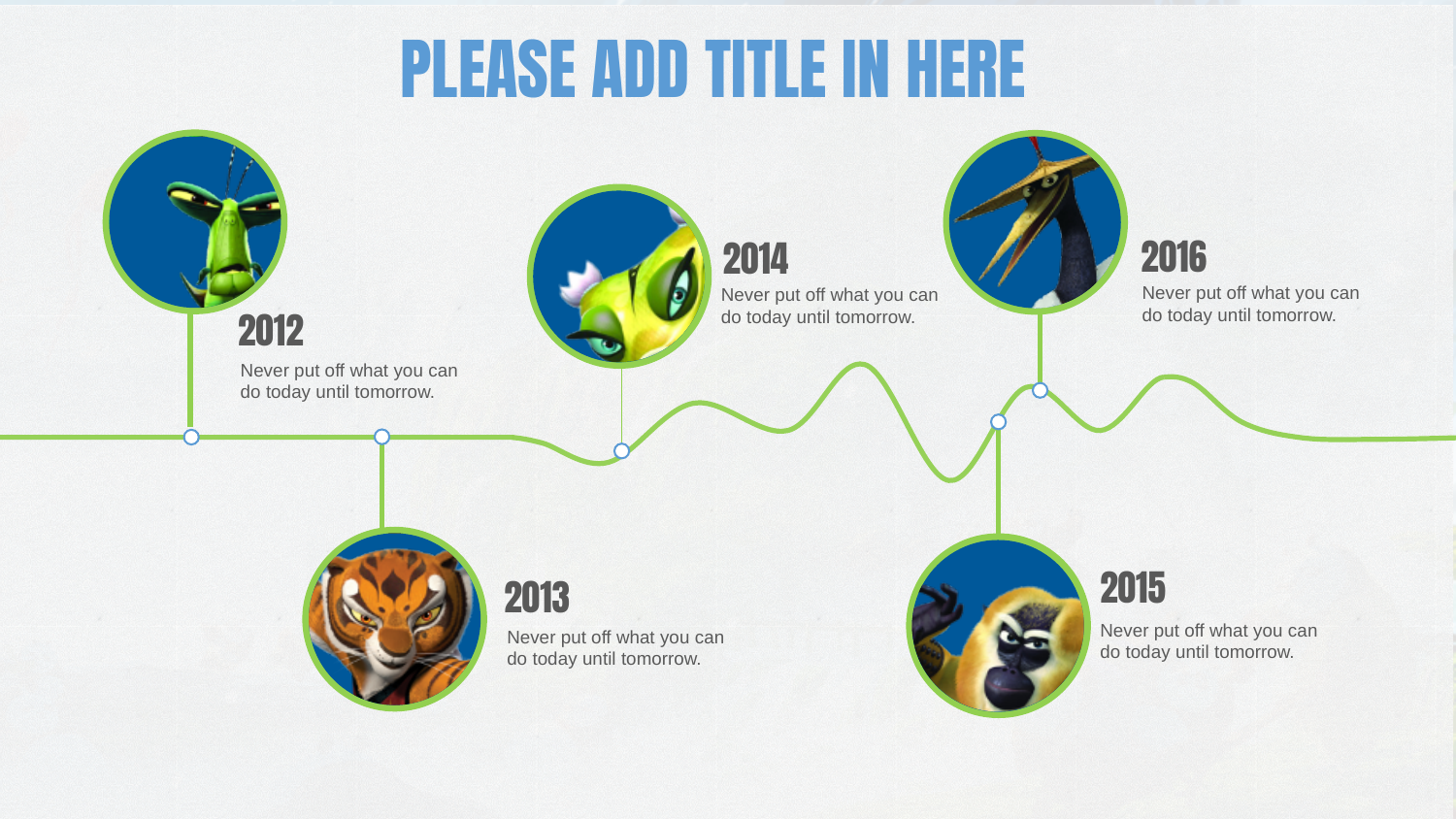

PLEASE ADD TITLE IN HERE

2016
2014

Never put off what you can do today until tomorrow.
Never put off what you can do today until tomorrow.

2012

Never put off what you can do today until tomorrow.

2015
2013
Never put off what you can do today until tomorrow.
Never put off what you can do today until tomorrow.